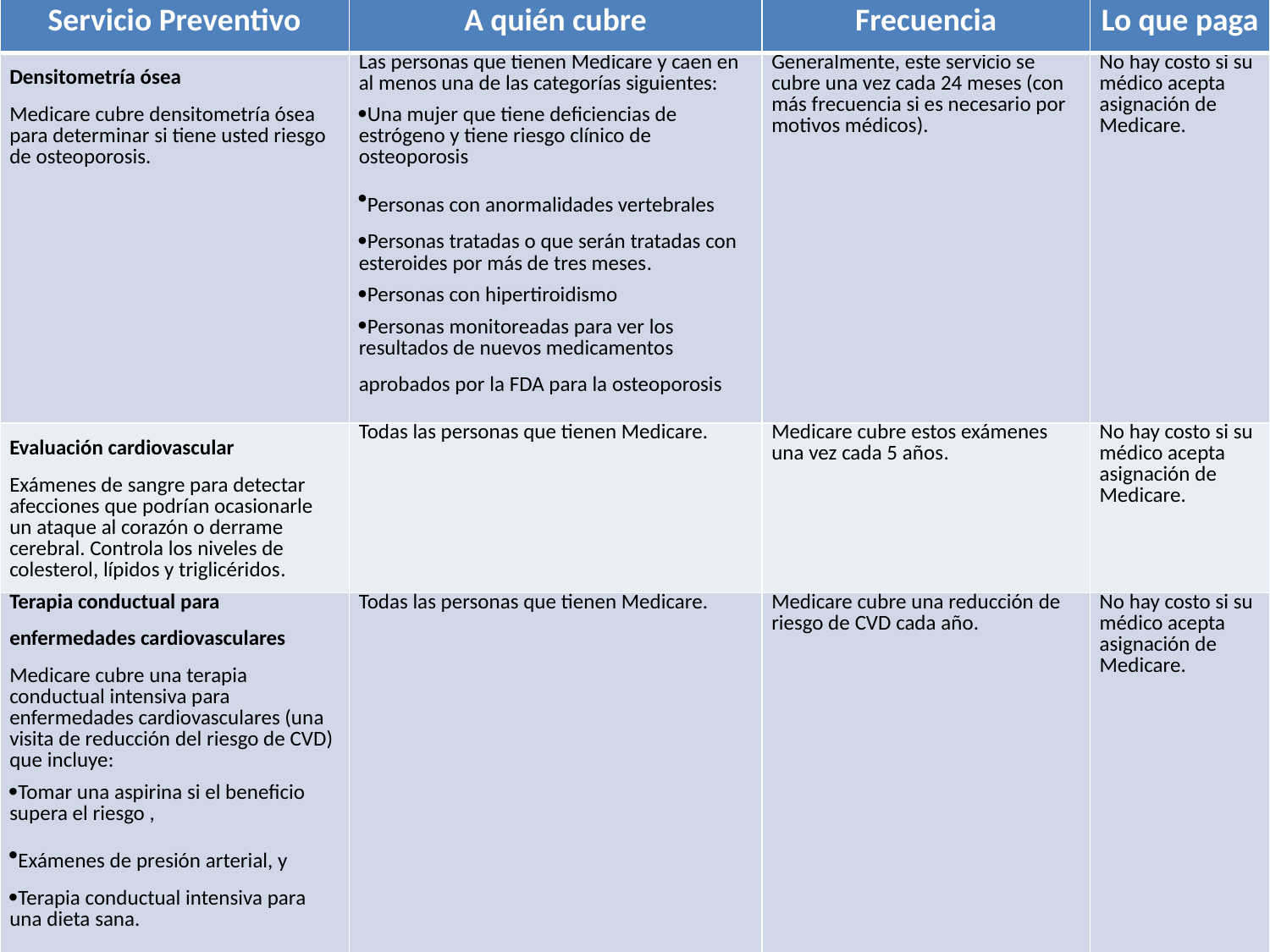

| Servicio Preventivo | A quién cubre | Frecuencia | Lo que paga |
| --- | --- | --- | --- |
| Densitometría ósea Medicare cubre densitometría ósea para determinar si tiene usted riesgo de osteoporosis. | Las personas que tienen Medicare y caen en al menos una de las categorías siguientes: Una mujer que tiene deficiencias de estrógeno y tiene riesgo clínico de osteoporosis Personas con anormalidades vertebrales Personas tratadas o que serán tratadas con esteroides por más de tres meses. Personas con hipertiroidismo Personas monitoreadas para ver los resultados de nuevos medicamentos aprobados por la FDA para la osteoporosis | Generalmente, este servicio se cubre una vez cada 24 meses (con más frecuencia si es necesario por motivos médicos). | No hay costo si su médico acepta asignación de Medicare. |
| Evaluación cardiovascular Exámenes de sangre para detectar afecciones que podrían ocasionarle un ataque al corazón o derrame cerebral. Controla los niveles de colesterol, lípidos y triglicéridos. | Todas las personas que tienen Medicare. | Medicare cubre estos exámenes una vez cada 5 años. | No hay costo si su médico acepta asignación de Medicare. |
| Terapia conductual para enfermedades cardiovasculares Medicare cubre una terapia conductual intensiva para enfermedades cardiovasculares (una visita de reducción del riesgo de CVD) que incluye: Tomar una aspirina si el beneficio supera el riesgo , Exámenes de presión arterial, y Terapia conductual intensiva para una dieta sana. | Todas las personas que tienen Medicare. | Medicare cubre una reducción de riesgo de CVD cada año. | No hay costo si su médico acepta asignación de Medicare. |

5/1/2013
Servicios Preventivos de Medicare
41